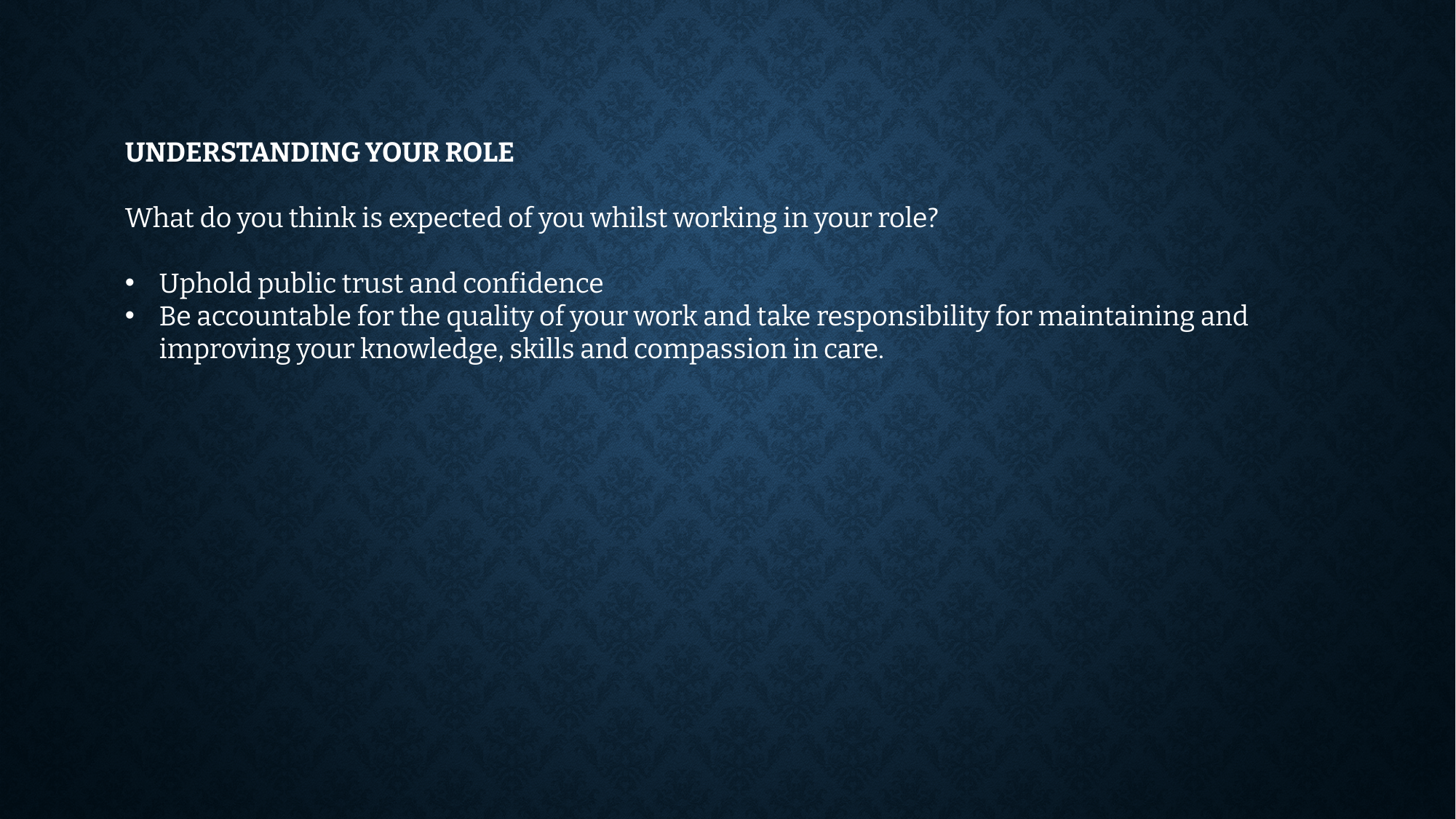

UNDERSTANDING YOUR ROLE

What do you think is expected of you whilst working in your role?

Uphold public trust and confidence
Be accountable for the quality of your work and take responsibility for maintaining and improving your knowledge, skills and compassion in care.